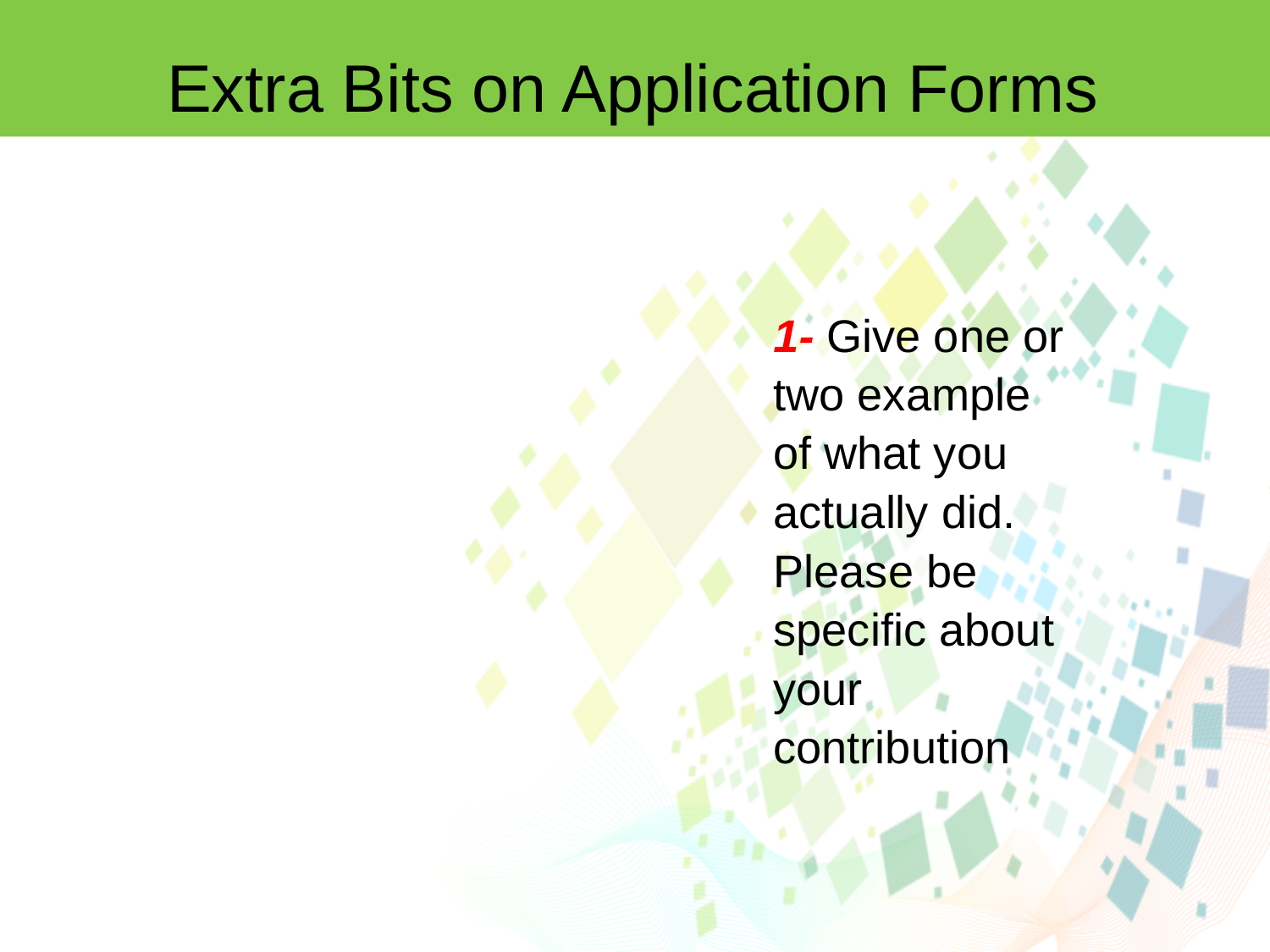

Extra Bits on Application Forms
1- Give one or two example of what you actually did. Please be specific about your contribution